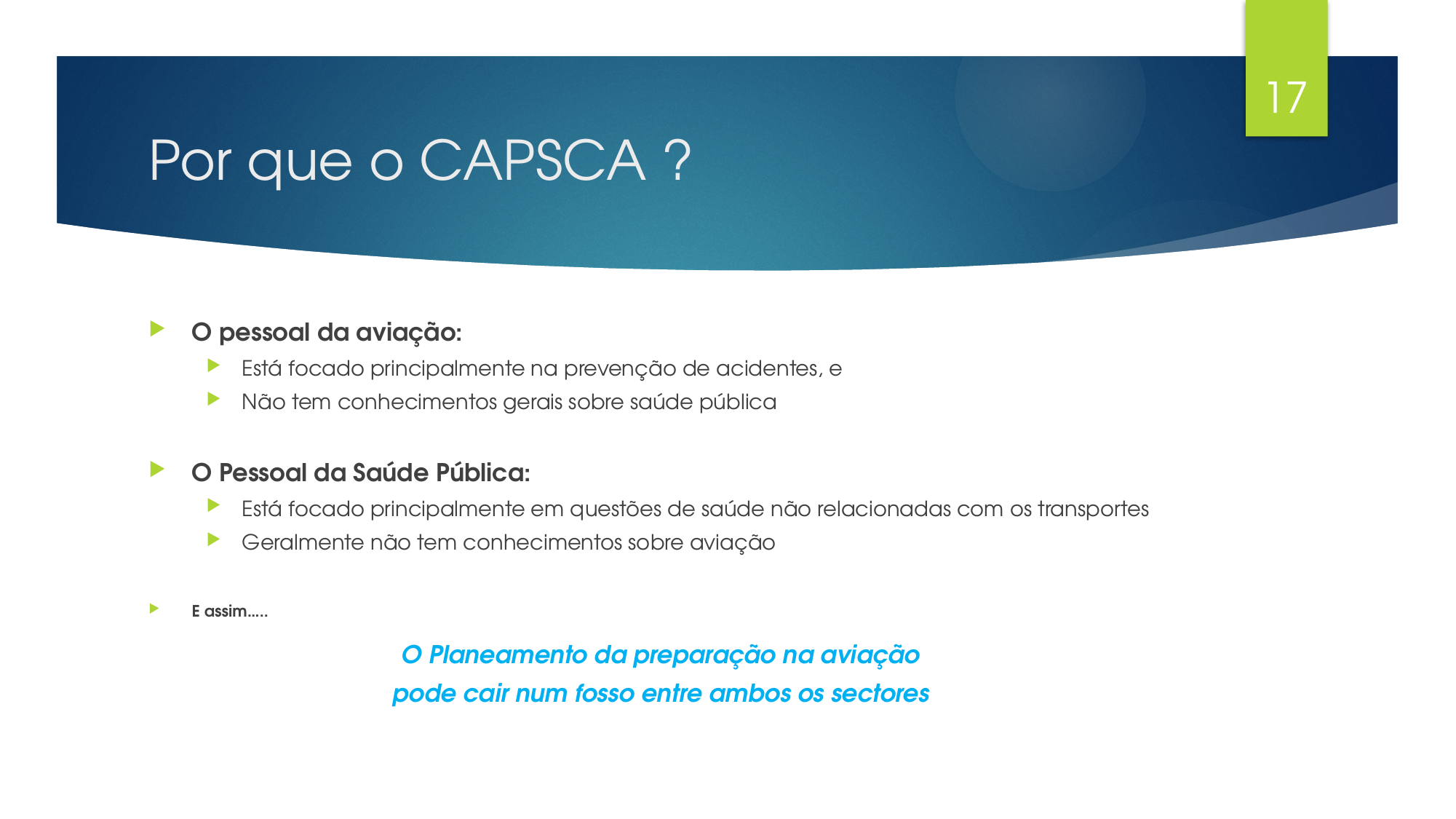

17
# Por que o CAPSCA ?
O pessoal da aviação:
Está focado principalmente na prevenção de acidentes, e
Não tem conhecimentos gerais sobre saúde pública

O Pessoal da Saúde Pública:
Está focado principalmente em questões de saúde não relacionadas com os transportes
Geralmente não tem conhecimentos sobre aviação

E assim…..
O Planeamento da preparação na aviação
pode cair num fosso entre ambos os sectores